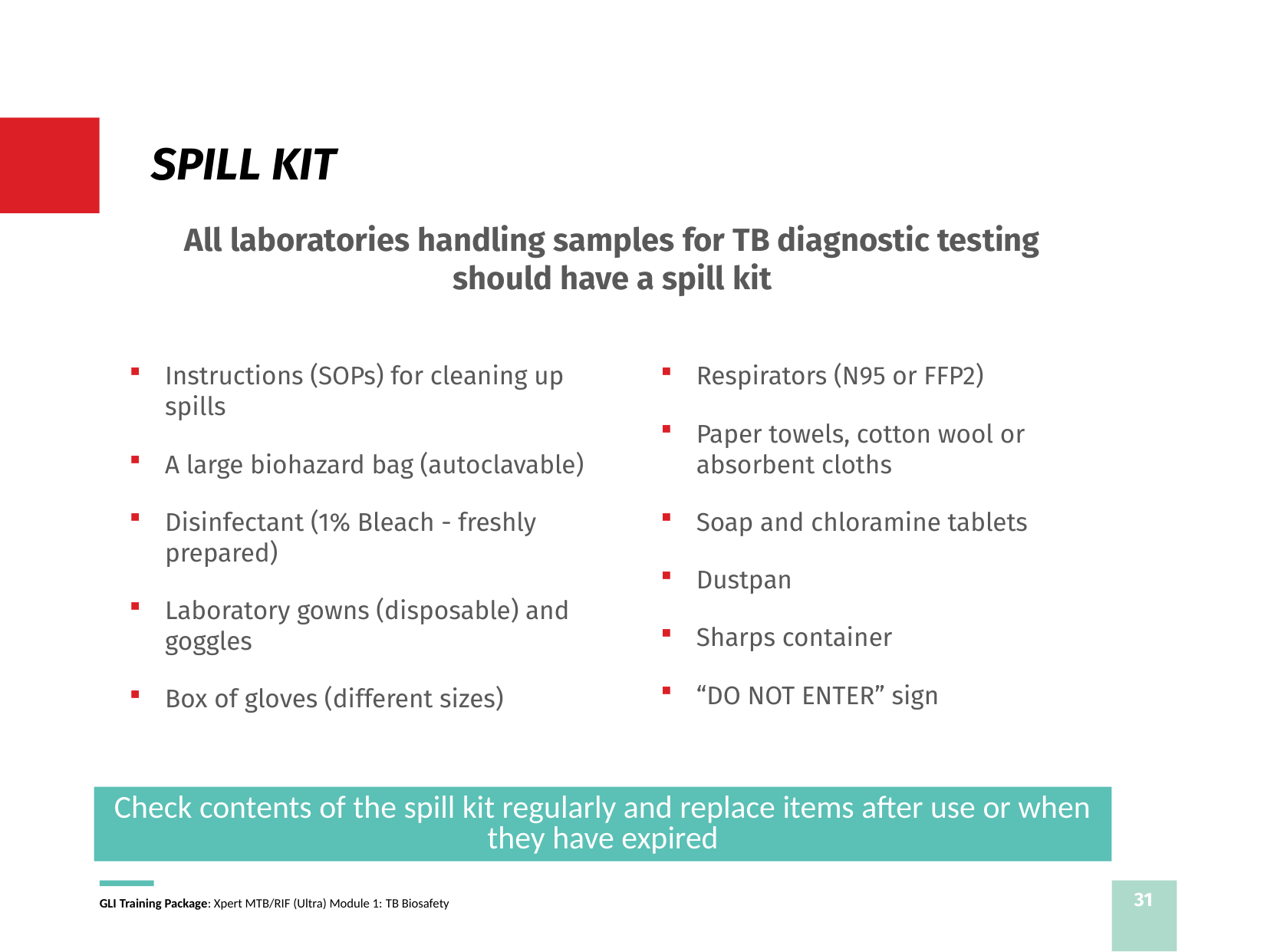

# SPILL KIT
All laboratories handling samples for TB diagnostic testing should have a spill kit

Instructions (SOPs) for cleaning up spills
A large biohazard bag (autoclavable)
Disinfectant (1% Bleach - freshly prepared)
Laboratory gowns (disposable) and goggles
Box of gloves (different sizes)

Respirators (N95 or FFP2)
Paper towels, cotton wool or absorbent cloths
Soap and chloramine tablets
Dustpan
Sharps container
“DO NOT ENTER” sign

Check contents of the spill kit regularly and replace items after use or when they have expired